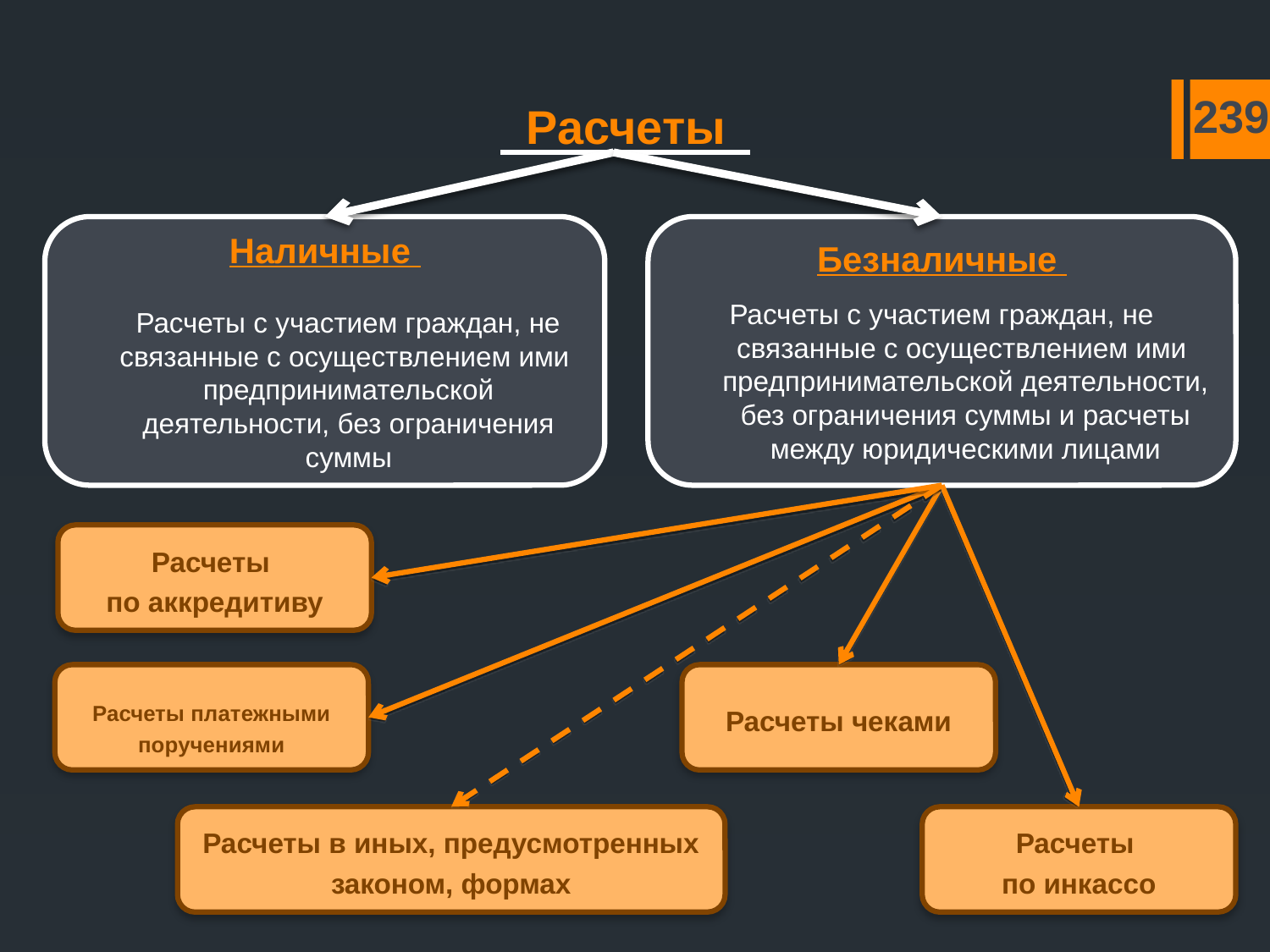

# Расчеты
239

Безналичные

Расчеты с участием граждан, не связанные с осуществлением ими  предпринимательской деятельности, без ограничения суммы и расчеты между юридическими лицами

Наличные

      Расчеты с участием граждан, не связанные с осуществлением ими  предпринимательской деятельности, без ограничения суммы

Расчеты
по аккредитиву

Расчеты платежными поручениями

Расчеты чеками
Расчеты в иных, предусмотренных законом, формах
Расчеты
по инкассо